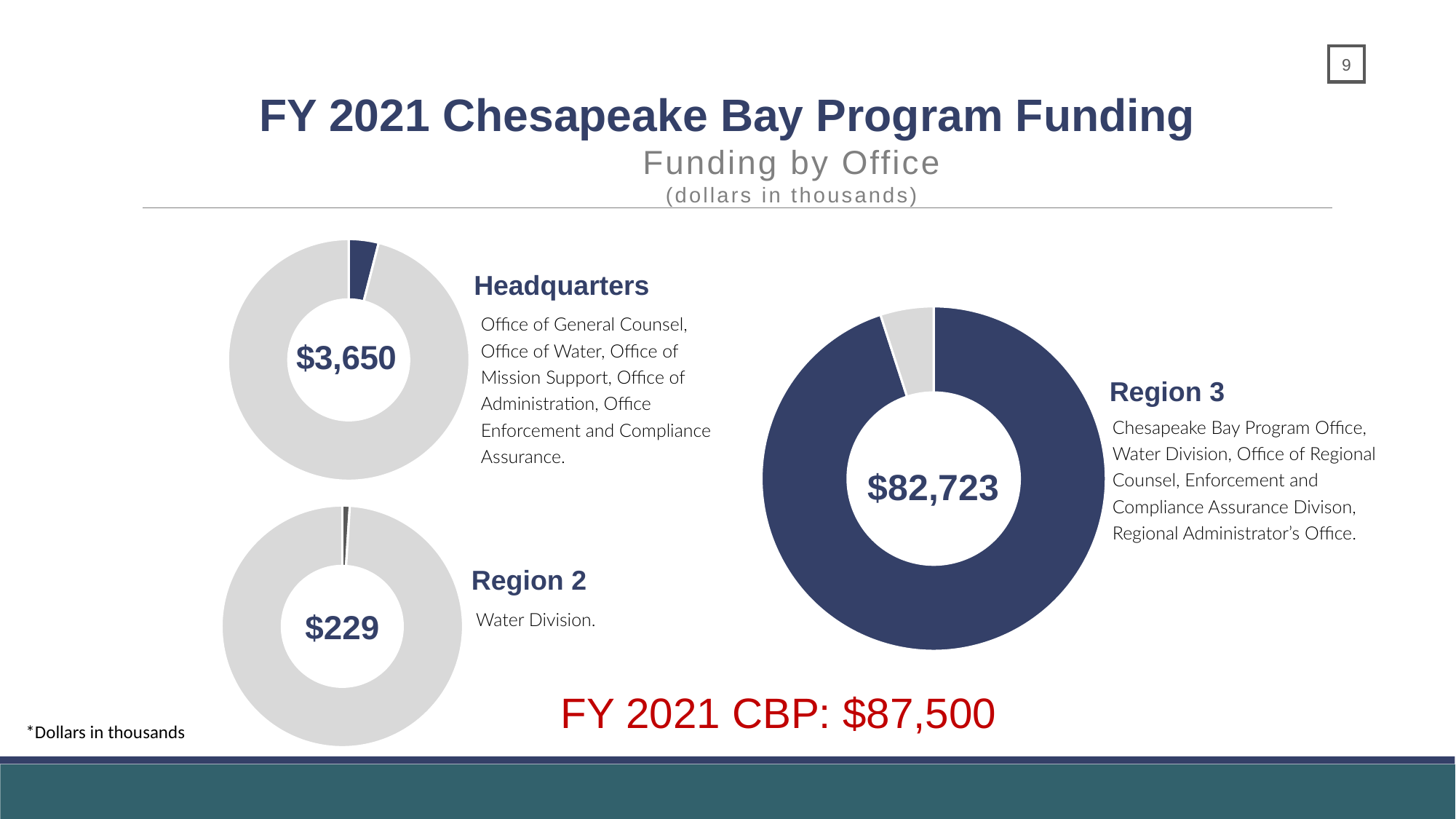

FY 2021 Chesapeake Bay Program Funding
Funding by Office
(dollars in thousands)

### Chart

| Category | Sales |
|---|---|
| 1st Qtr | 4.0 |
| 2nd Qtr | 96.0 |
Headquarters

### Chart

| Category | Sales |
|---|---|
| 1st Qtr | 95.0 |
| 2nd Qtr | 5.0 |
Office of General Counsel, Office of Water, Office of Mission Support, Office of Administration, Office Enforcement and Compliance Assurance.
Region 3
Chesapeake Bay Program Office, Water Division, Office of Regional Counsel, Enforcement and Compliance Assurance Divison, Regional Administrator’s Office.
$82,723

### Chart

| Category | Sales |
|---|---|
| 1st Qtr | 1.0 |
| 2nd Qtr | 99.0 |
Region 2
$229
Water Division.
FY 2021 CBP: $87,500
*Dollars in thousands